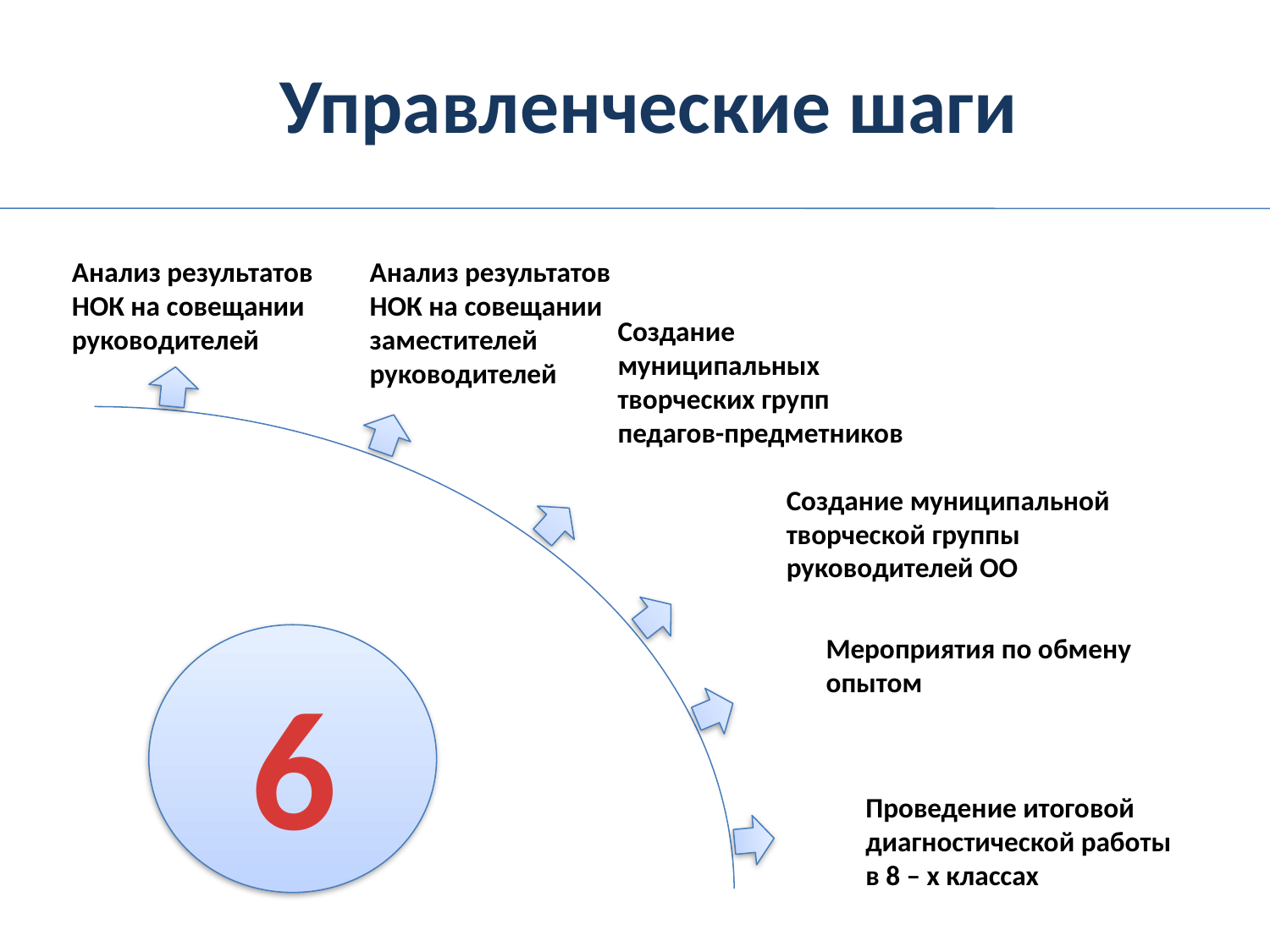

Управленческие шаги

Анализ результатов НОК на совещании руководителей
Анализ результатов
НОК на совещании заместителей руководителей
Создание
муниципальных творческих групп
педагов-предметников

Создание муниципальной творческой группы руководителей ОО

Мероприятия по обмену опытом

6

Проведение итоговой диагностической работы в 8 – х классах